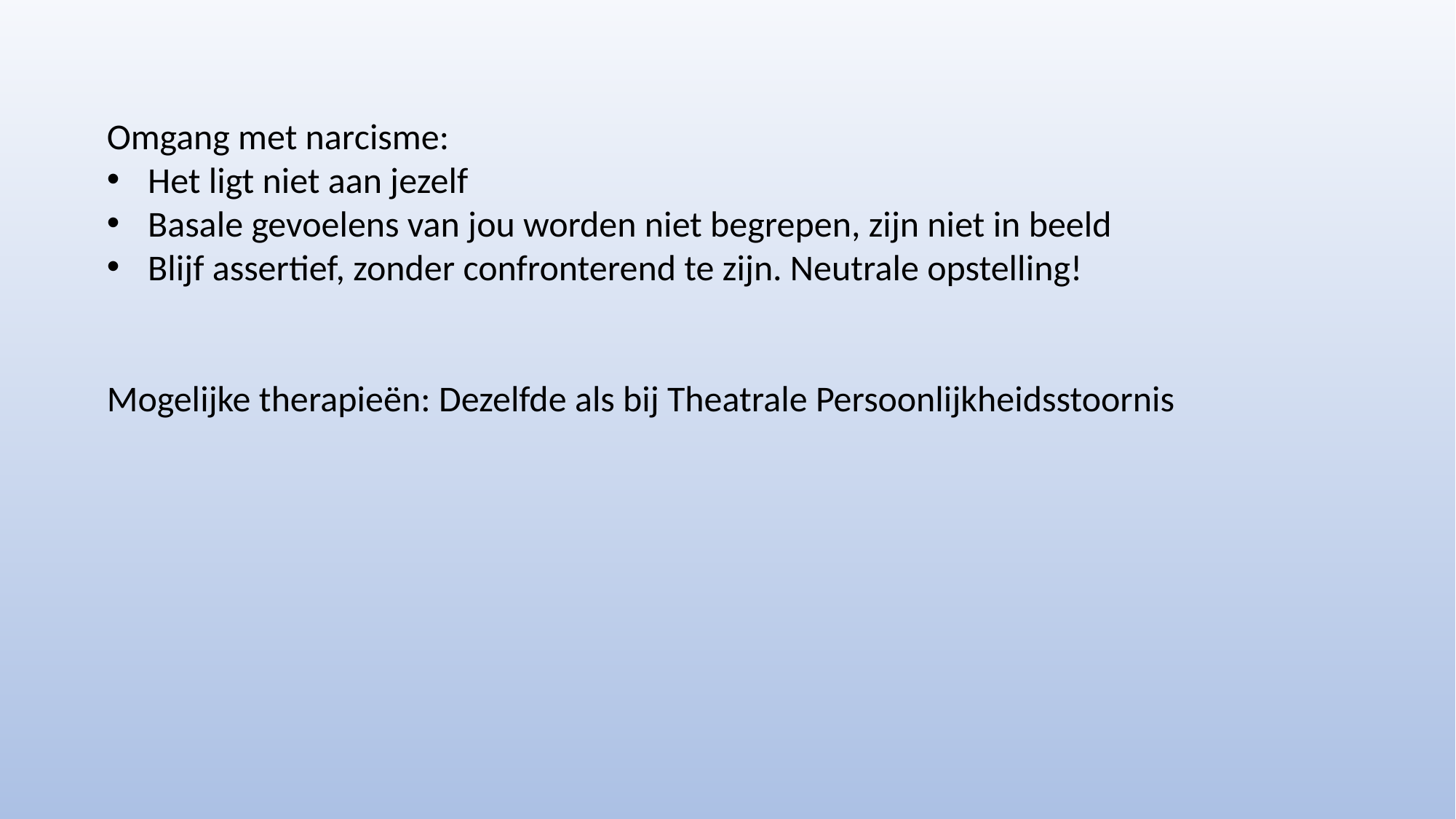

Omgang met narcisme:
Het ligt niet aan jezelf
Basale gevoelens van jou worden niet begrepen, zijn niet in beeld
Blijf assertief, zonder confronterend te zijn. Neutrale opstelling!

Mogelijke therapieën: Dezelfde als bij Theatrale Persoonlijkheidsstoornis